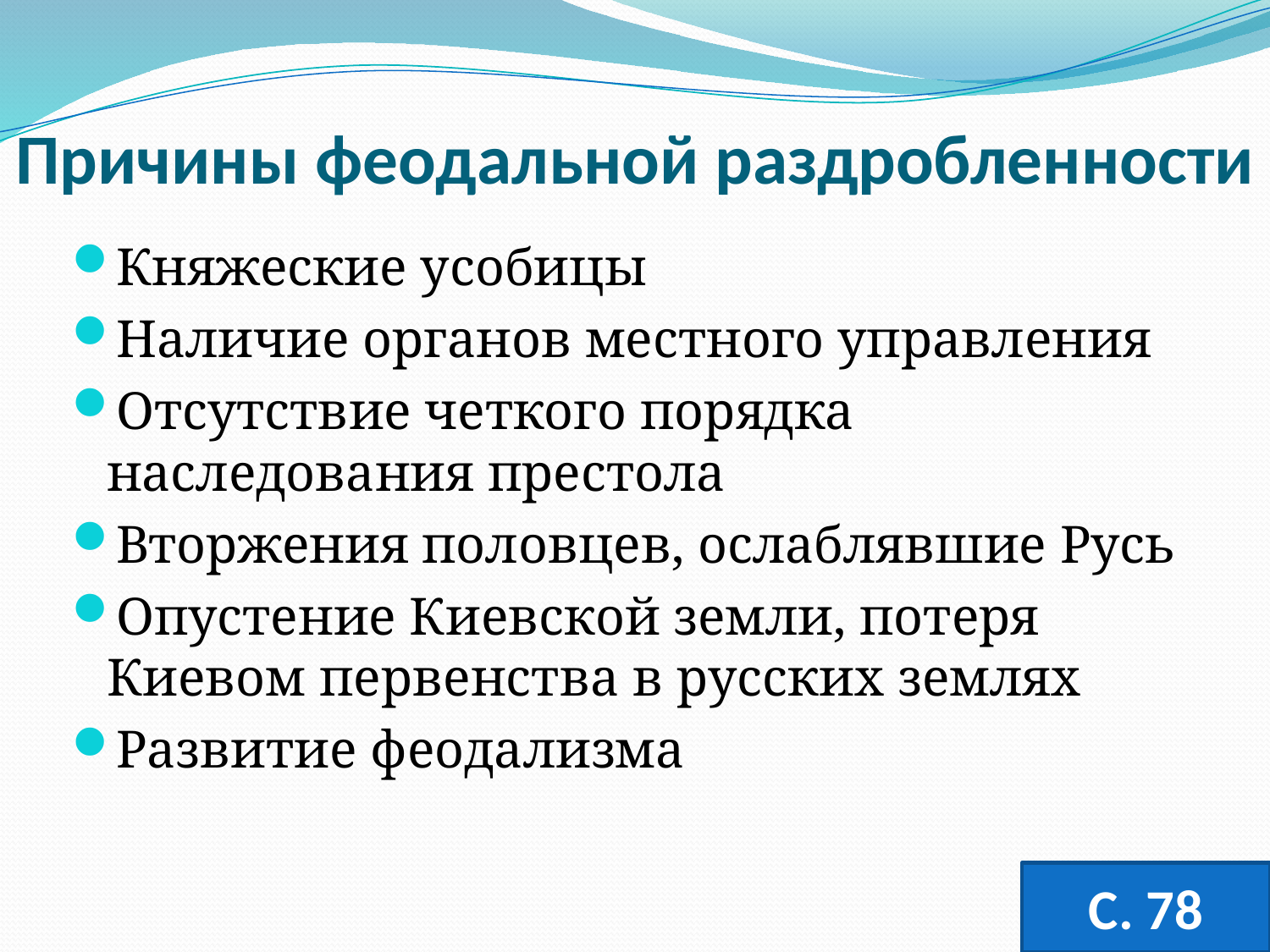

# Причины феодальной раздробленности
Княжеские усобицы
Наличие органов местного управления
Отсутствие четкого порядка наследования престола
Вторжения половцев, ослаблявшие Русь
Опустение Киевской земли, потеря Киевом первенства в русских землях
Развитие феодализма

С. 78